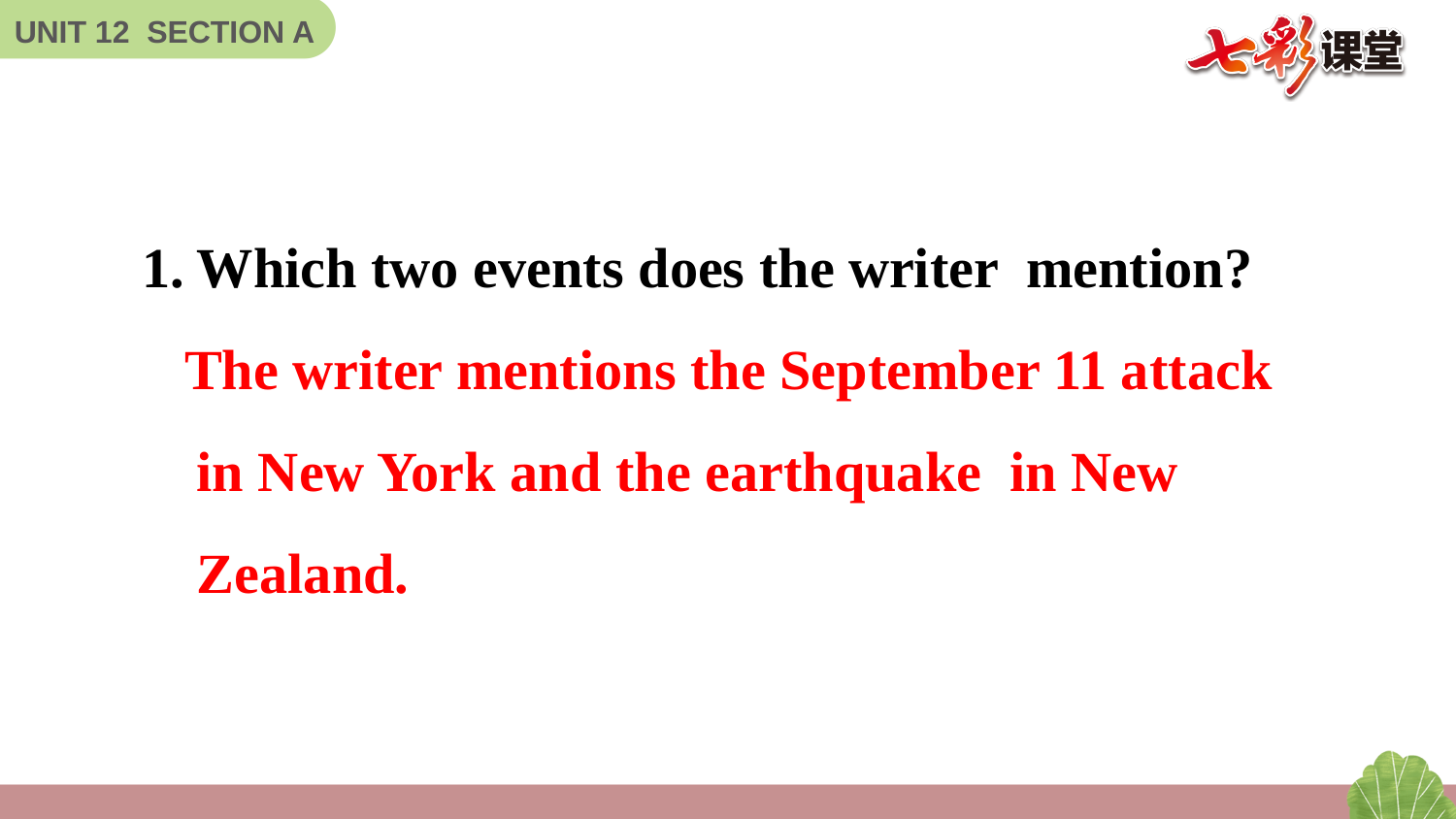

Which two events does the writer  mention?
   The writer mentions the September 11 attack in New York and the earthquake  in New Zealand.